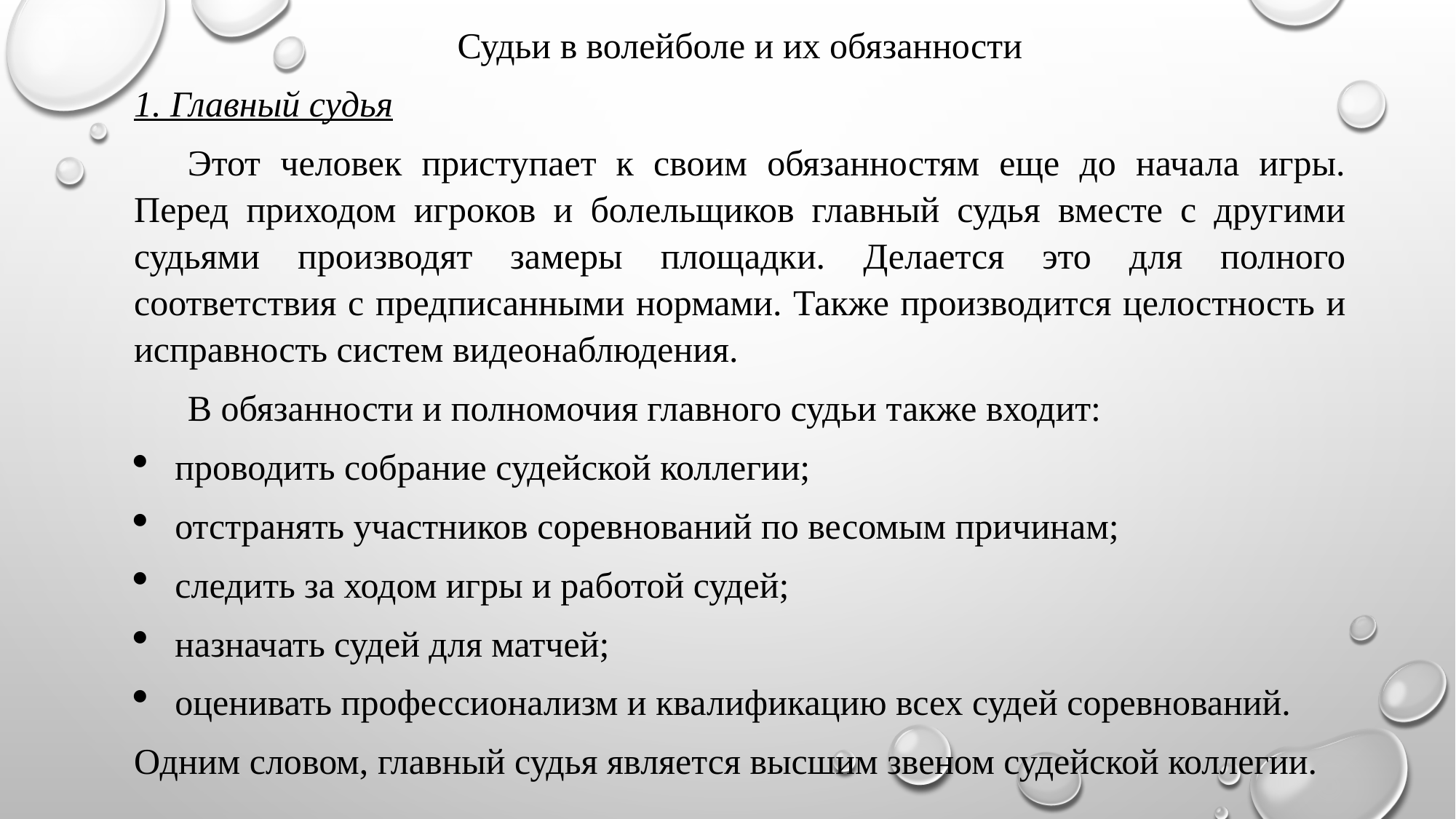

Судьи в волейболе и их обязанности
1. Главный судья
Этот человек приступает к своим обязанностям еще до начала игры. Перед приходом игроков и болельщиков главный судья вместе с другими судьями производят замеры площадки. Делается это для полного соответствия с предписанными нормами. Также производится целостность и исправность систем видеонаблюдения.
В обязанности и полномочия главного судьи также входит:
проводить собрание судейской коллегии;
отстранять участников соревнований по весомым причинам;
следить за ходом игры и работой судей;
назначать судей для матчей;
оценивать профессионализм и квалификацию всех судей соревнований.
Одним словом, главный судья является высшим звеном судейской коллегии.